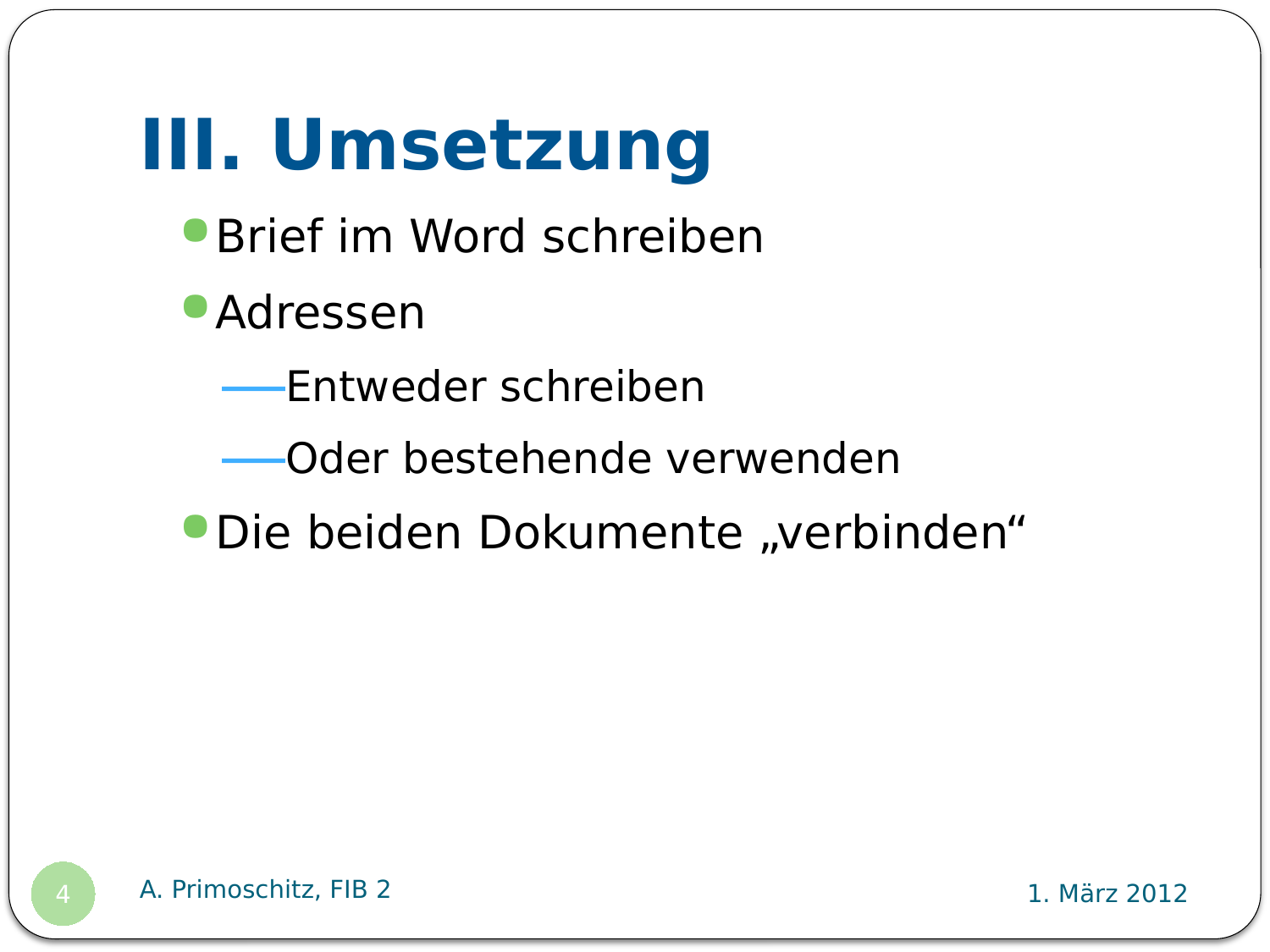

# III. Umsetzung
Brief im Word schreiben
Adressen
Entweder schreiben
Oder bestehende verwenden
Die beiden Dokumente „verbinden“
A. Primoschitz, FIB 2
1. März 2012
4